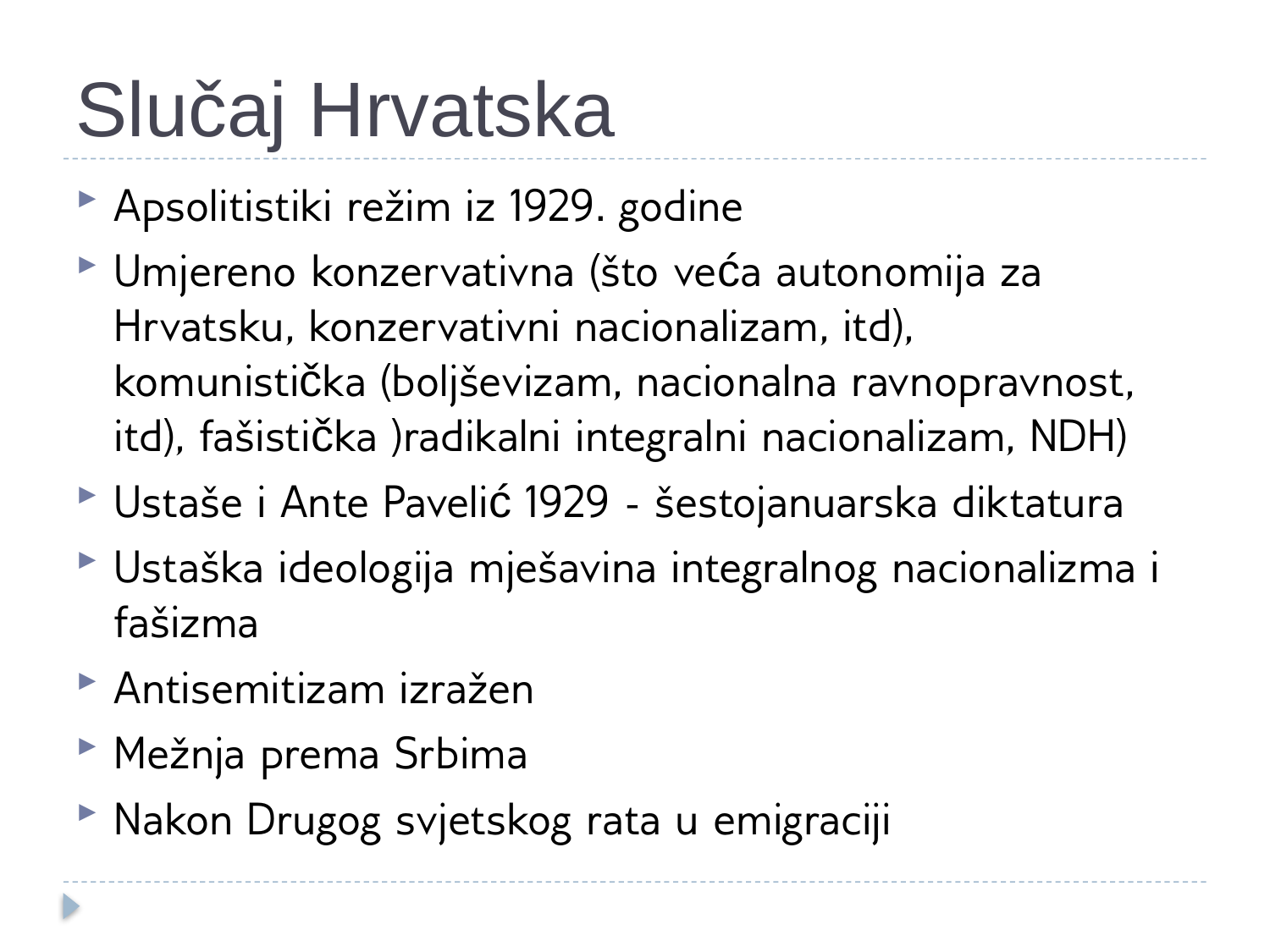

# Slučaj Hrvatska
Apsolitistiki režim iz 1929. godine
Umjereno konzervativna (što veća autonomija za Hrvatsku, konzervativni nacionalizam, itd),  komunistička (boljševizam, nacionalna ravnopravnost, itd), fašistička )radikalni integralni nacionalizam, NDH)
Ustaše i Ante Pavelić 1929 - šestojanuarska diktatura
Ustaška ideologija mješavina integralnog nacionalizma i fašizma
Antisemitizam izražen
Mežnja prema Srbima
Nakon Drugog svjetskog rata u emigraciji